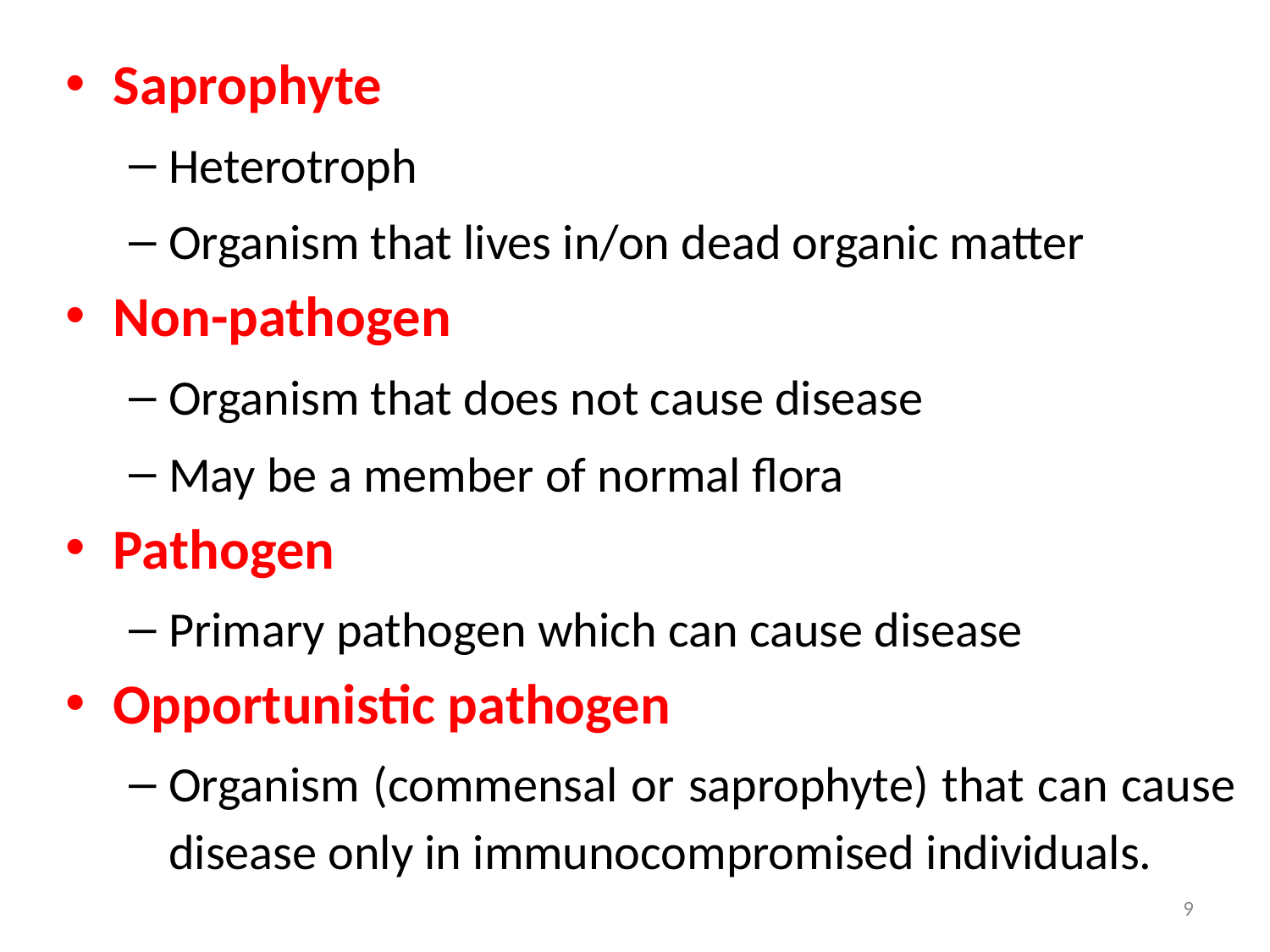

Saprophyte
Heterotroph
Organism that lives in/on dead organic matter
Non-pathogen
Organism that does not cause disease
May be a member of normal flora
Pathogen
Primary pathogen which can cause disease
Opportunistic pathogen
Organism (commensal or saprophyte) that can cause disease only in immunocompromised individuals.

9